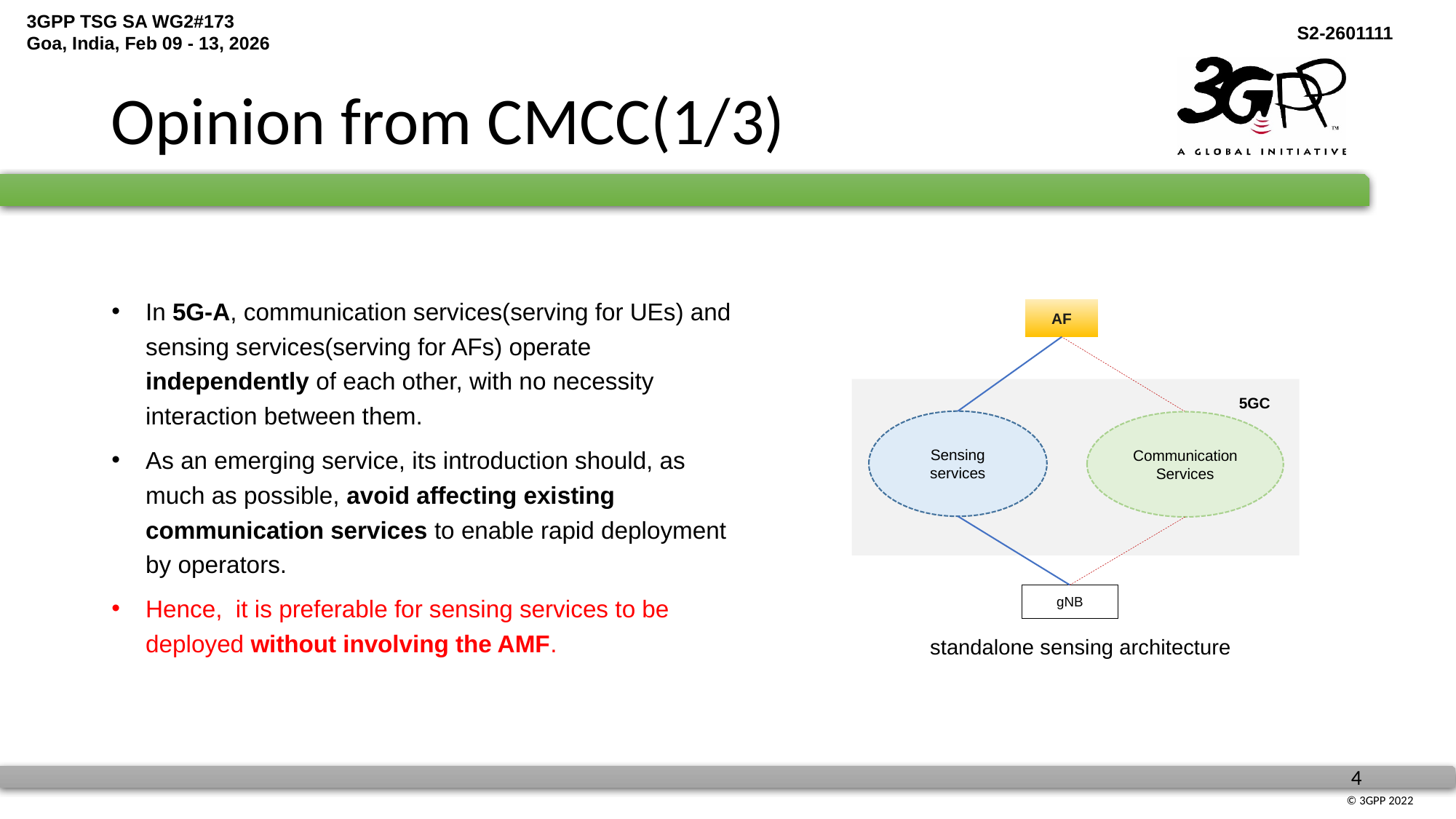

# Opinion from CMCC(1/3)
In 5G-A, communication services(serving for UEs) and sensing services(serving for AFs) operate independently of each other, with no necessity interaction between them.
As an emerging service, its introduction should, as much as possible, avoid affecting existing communication services to enable rapid deployment by operators.
Hence,  it is preferable for sensing services to be deployed without involving the AMF.
AF

5GC
Sensing services
Communication Services
gNB
standalone sensing architecture